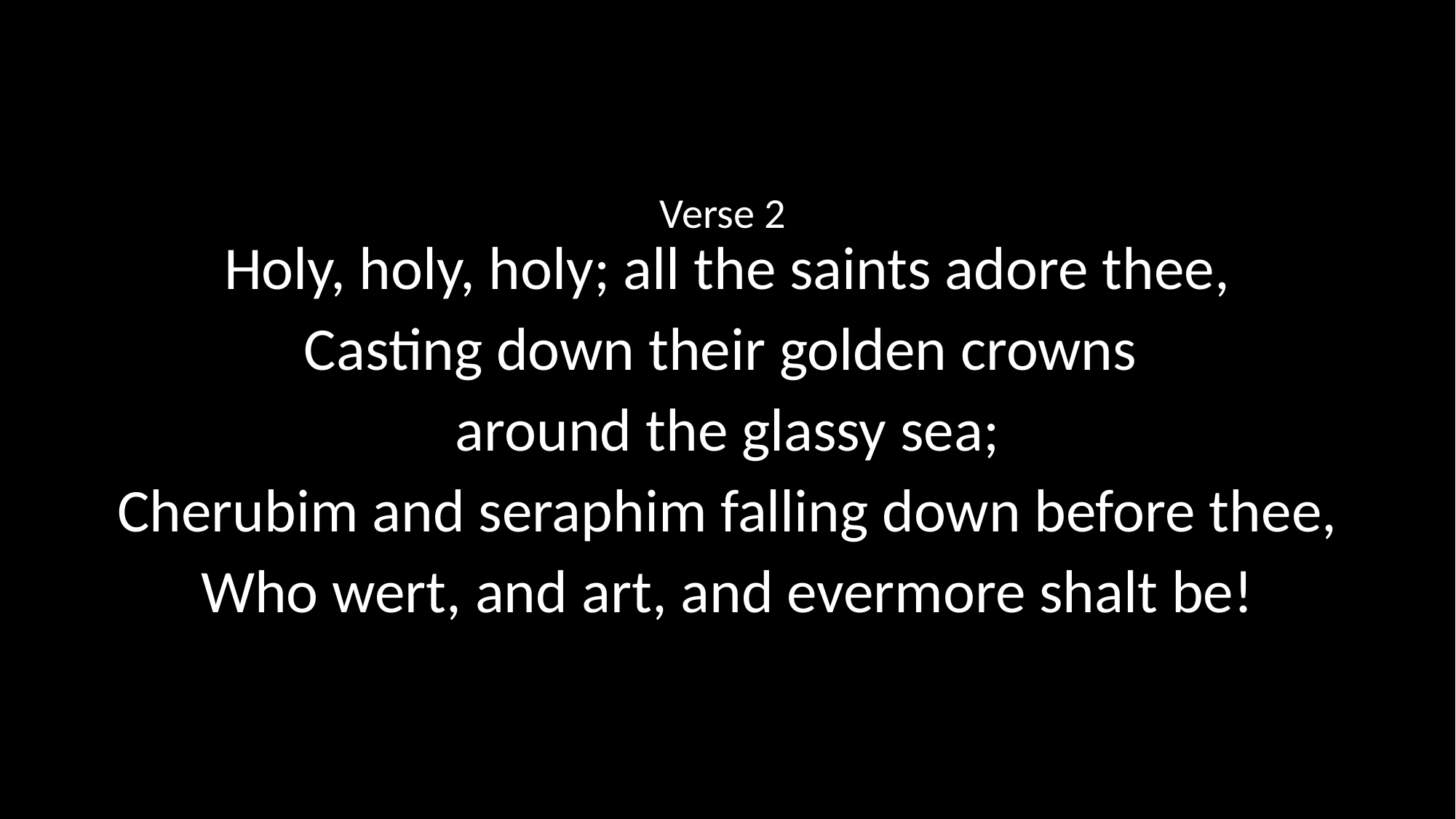

Verse 2
Holy, holy, holy; all the saints adore thee,
Casting down their golden crowns
around the glassy sea;
Cherubim and seraphim falling down before thee,
Who wert, and art, and evermore shalt be!